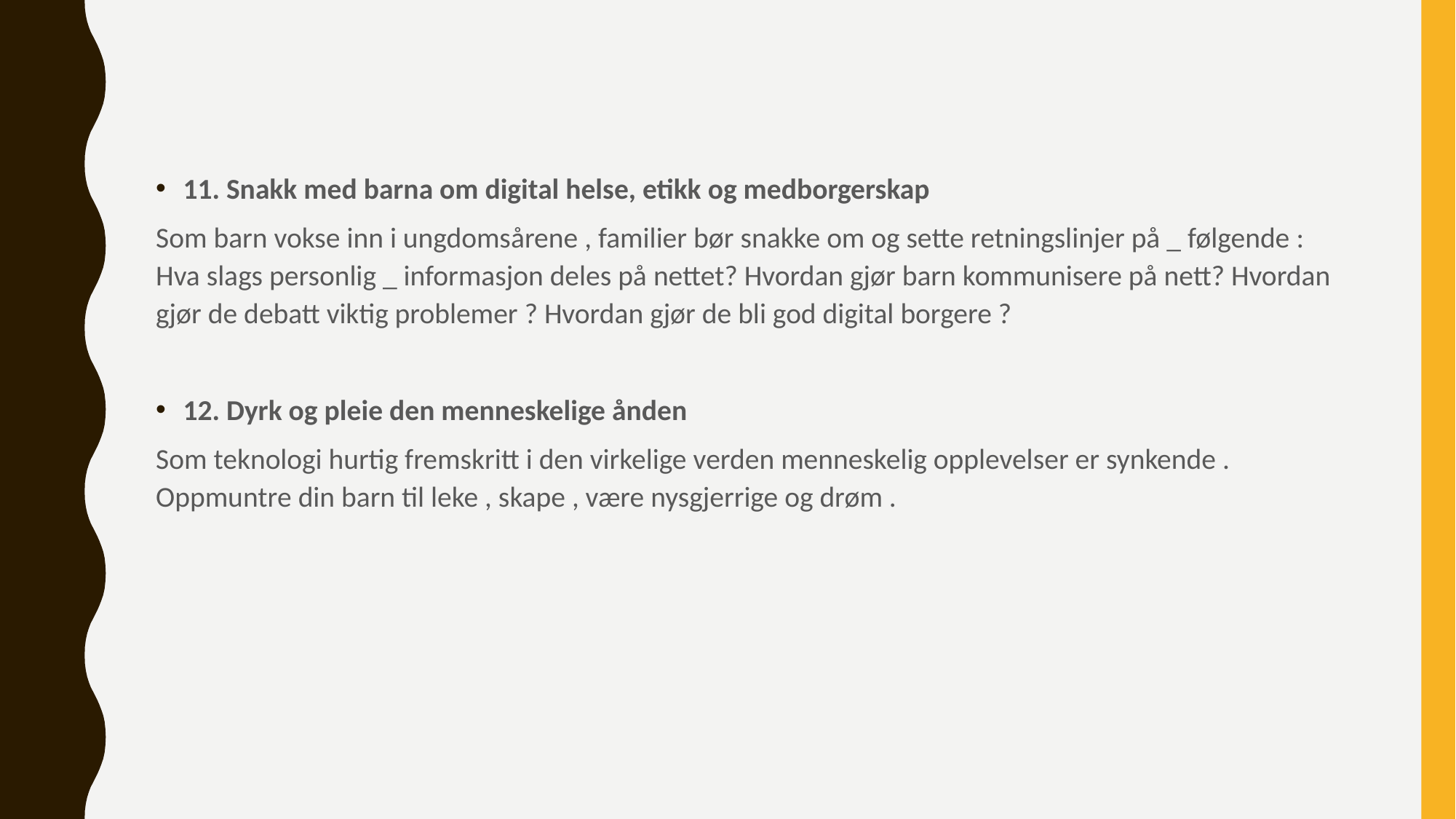

11. Snakk med barna om digital helse, etikk og medborgerskap
Som barn vokse inn i ungdomsårene , familier bør snakke om og sette retningslinjer på _ følgende : Hva slags personlig _ informasjon deles på nettet? Hvordan gjør barn kommunisere på nett? Hvordan gjør de debatt viktig problemer ? Hvordan gjør de bli god digital borgere ?

12. Dyrk og pleie den menneskelige ånden
Som teknologi hurtig fremskritt i den virkelige verden menneskelig opplevelser er synkende . Oppmuntre din barn til leke , skape , være nysgjerrige og drøm .